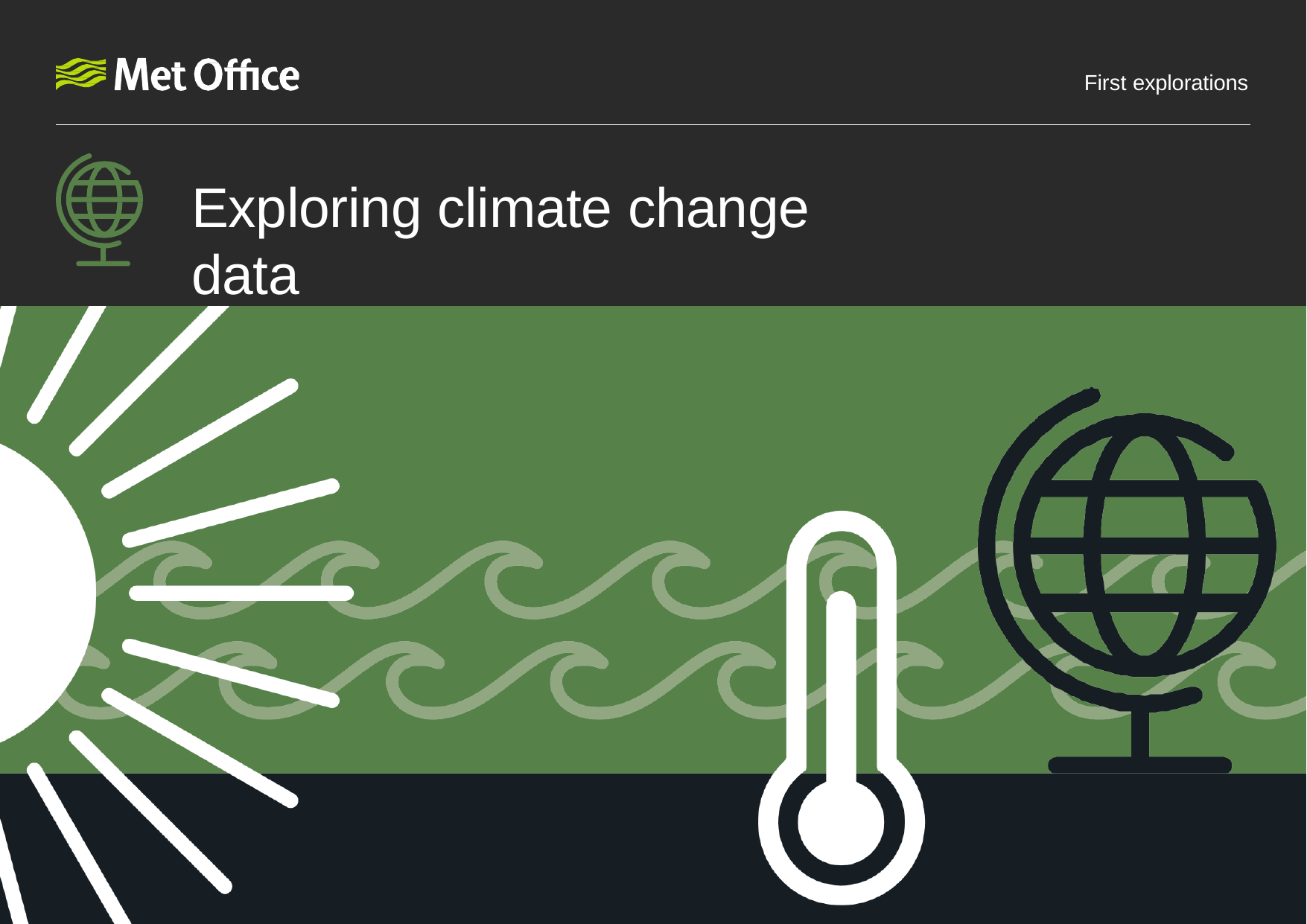

First explorations
# Exploring climate change data